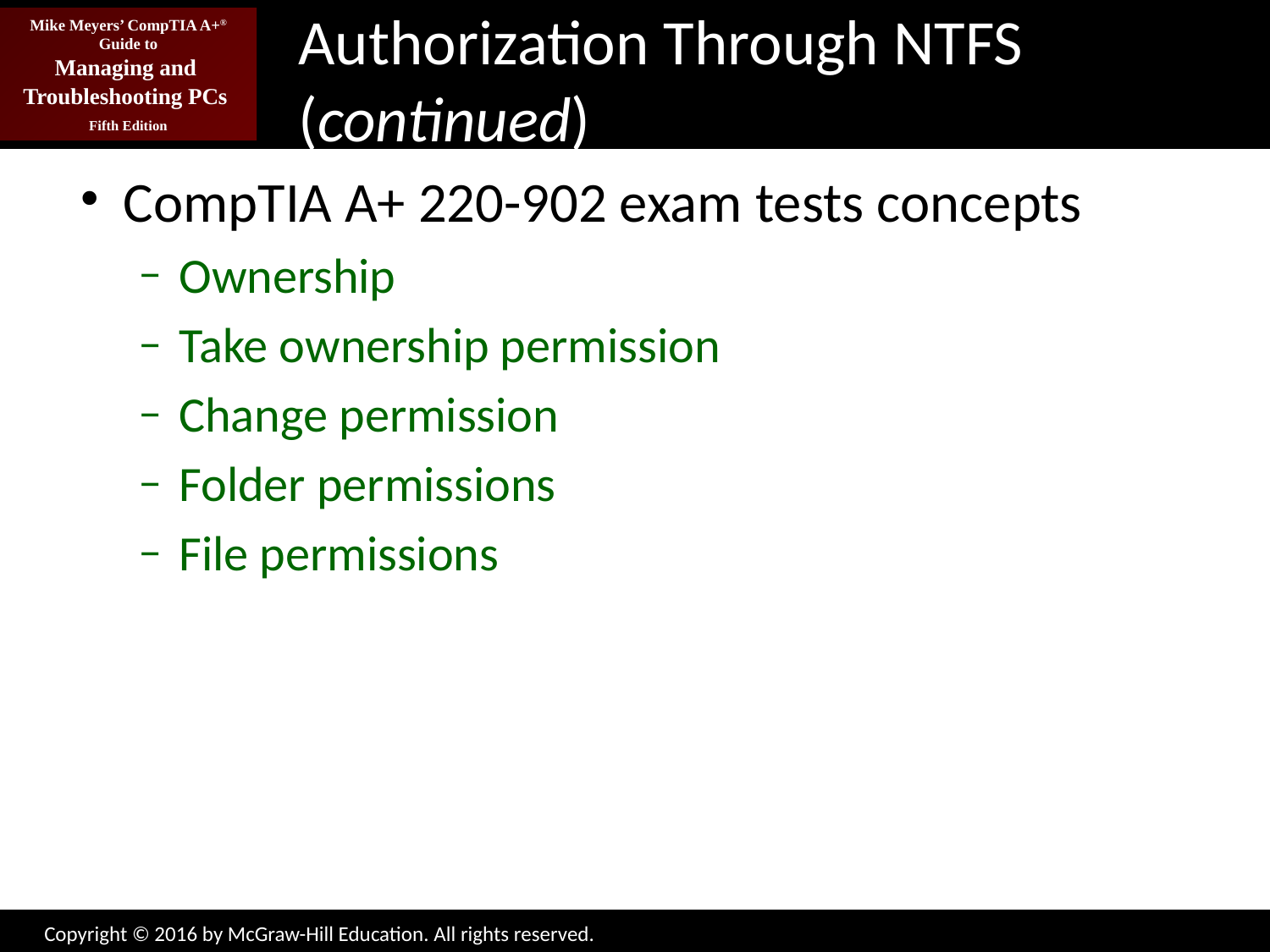

# Authorization Through NTFS (continued)
CompTIA A+ 220-902 exam tests concepts
Ownership
Take ownership permission
Change permission
Folder permissions
File permissions